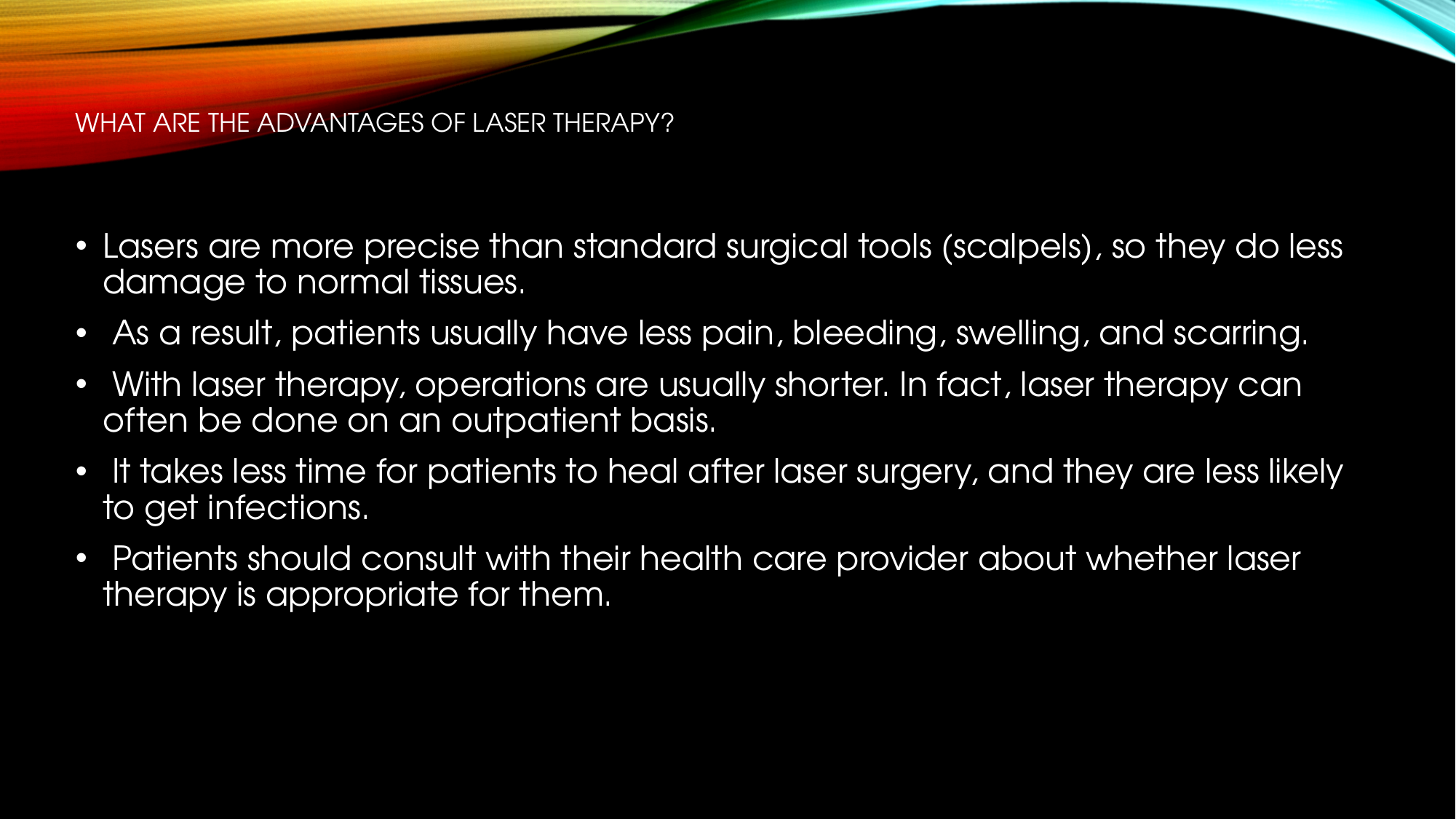

# What are the advantages of laser therapy?
Lasers are more precise than standard surgical tools (scalpels), so they do less damage to normal tissues.
 As a result, patients usually have less pain, bleeding, swelling, and scarring.
 With laser therapy, operations are usually shorter. In fact, laser therapy can often be done on an outpatient basis.
 It takes less time for patients to heal after laser surgery, and they are less likely to get infections.
 Patients should consult with their health care provider about whether laser therapy is appropriate for them.